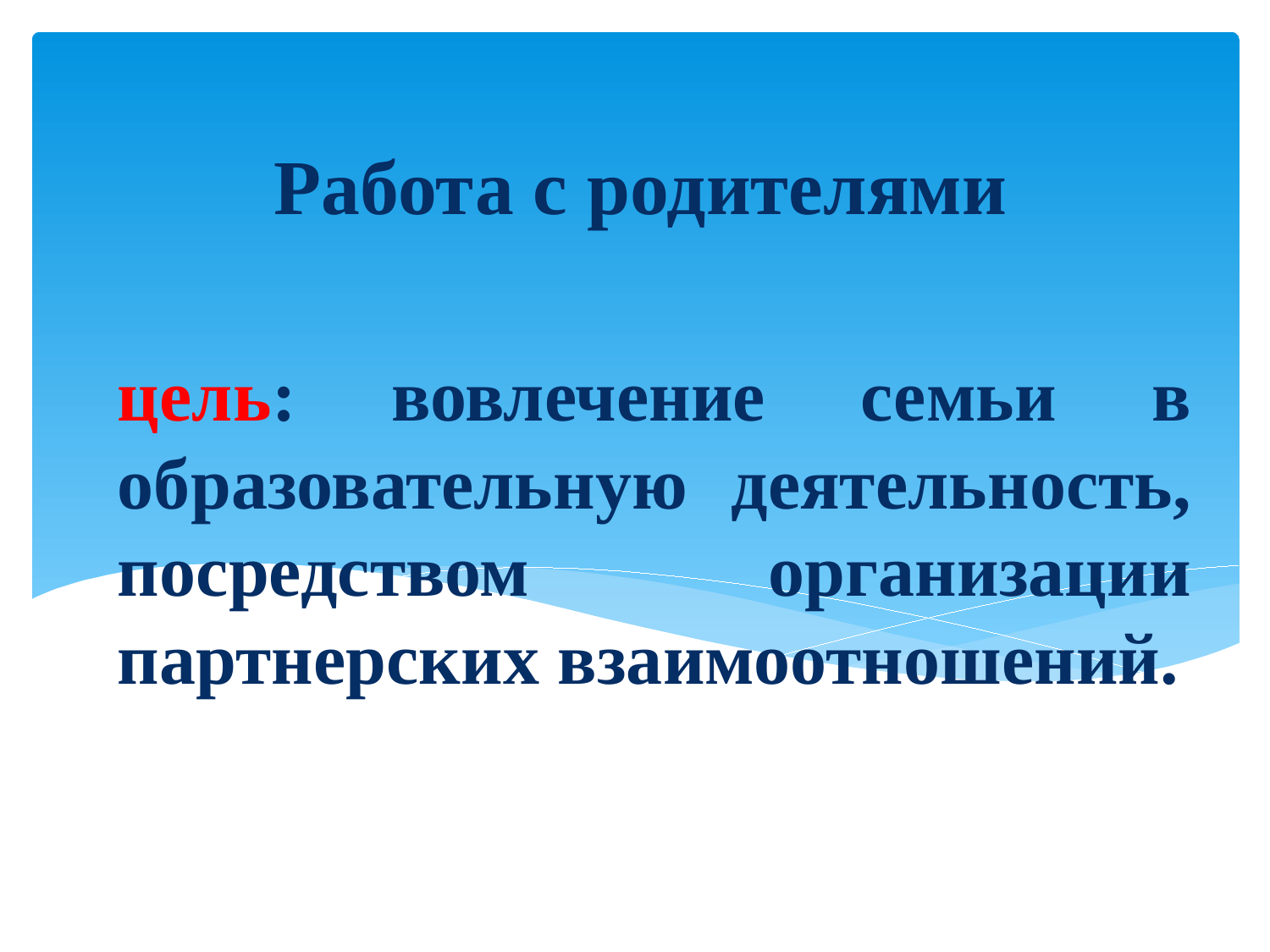

Работа с родителями
# цель: вовлечение семьи в образовательную  деятельность, посредством организации партнерских взаимоотношений.